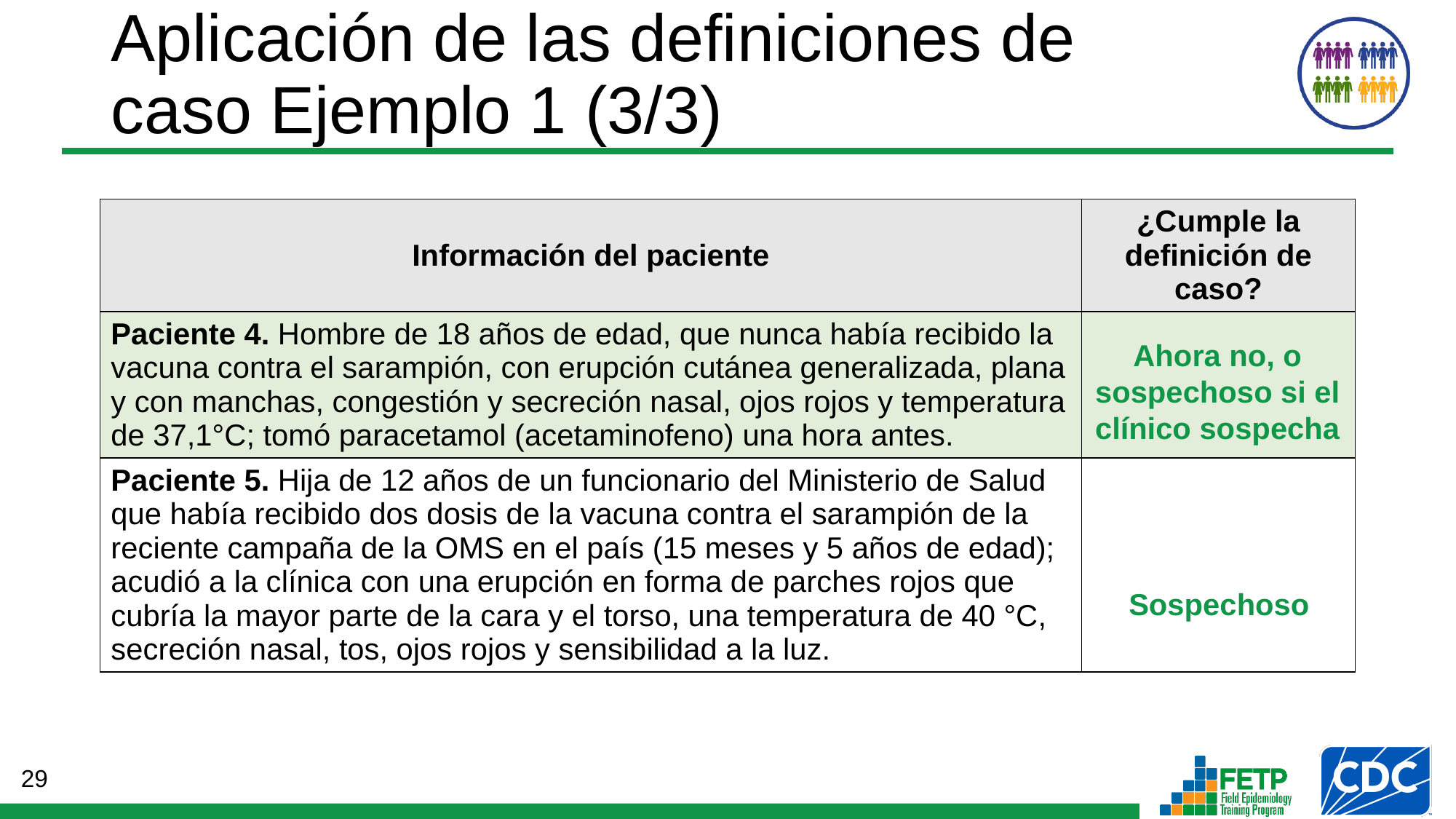

# Aplicación de las definiciones de caso Ejemplo 1 (3/3)
| Información del paciente | ¿Cumple la definición de caso? |
| --- | --- |
| Paciente 4. Hombre de 18 años de edad, que nunca había recibido la vacuna contra el sarampión, con erupción cutánea generalizada, plana y con manchas, congestión y secreción nasal, ojos rojos y temperatura de 37,1°C; tomó paracetamol (acetaminofeno) una hora antes. |  |
| Paciente 5. Hija de 12 años de un funcionario del Ministerio de Salud que había recibido dos dosis de la vacuna contra el sarampión de la reciente campaña de la OMS en el país (15 meses y 5 años de edad); acudió a la clínica con una erupción en forma de parches rojos que cubría la mayor parte de la cara y el torso, una temperatura de 40 °C, secreción nasal, tos, ojos rojos y sensibilidad a la luz. |  |
Ahora no, o sospechoso si el clínico sospecha
Sospechoso